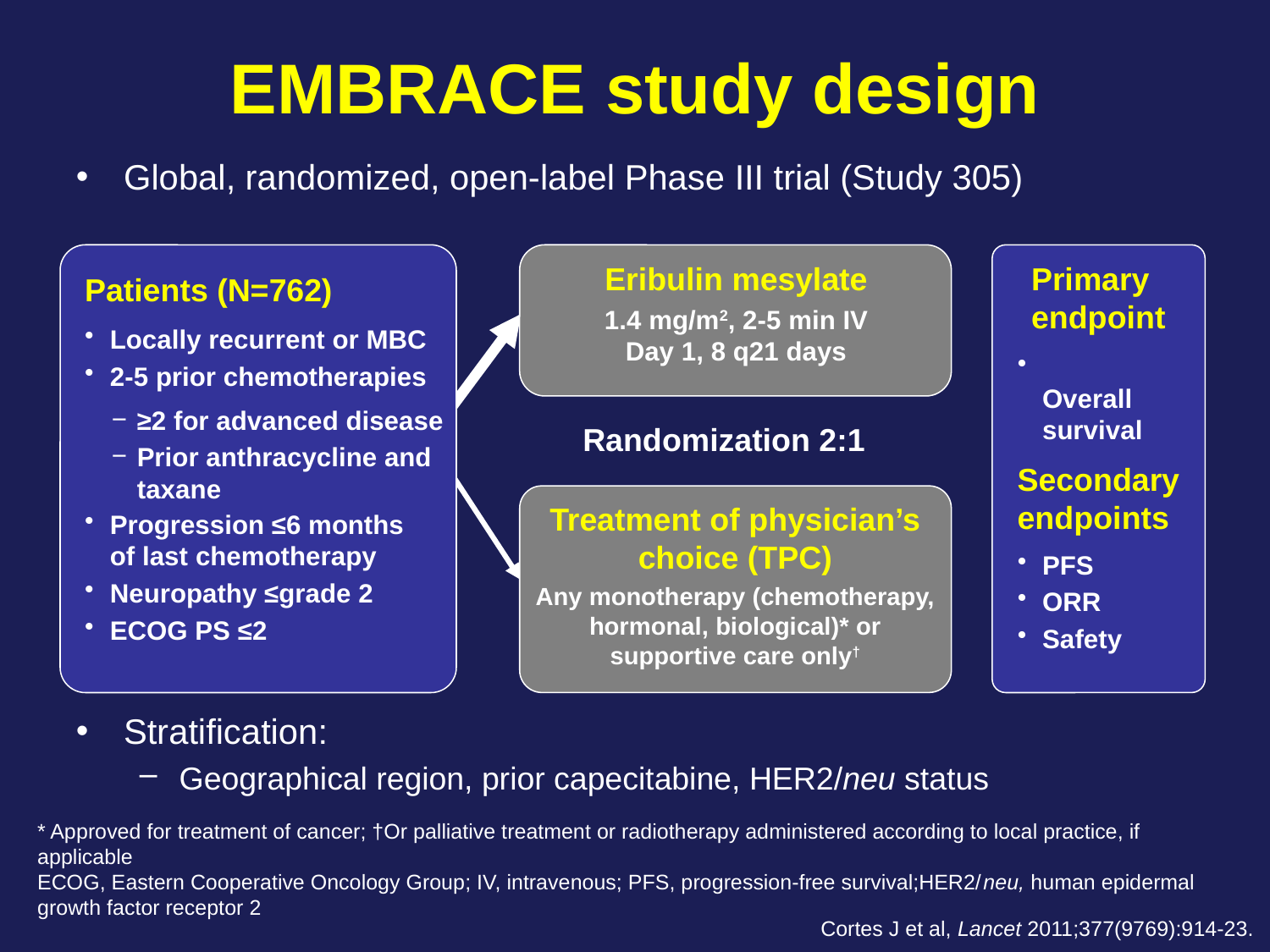

EMBRACE study design
Global, randomized, open-label Phase III trial (Study 305)

Eribulin mesylate
1.4 mg/m2, 2-5 min IV
Day 1, 8 q21 days
Primary endpoint
Patients (N=762)

Locally recurrent or MBC
2-5 prior chemotherapies

Progression ≤6 months of last chemotherapy
Neuropathy ≤grade 2
ECOG PS ≤2
	Overall survival
≥2 for advanced disease
Prior anthracycline and taxane
Randomization 2:1

Secondary     endpoints

Treatment of physician’s choice (TPC)
Any monotherapy (chemotherapy, hormonal, biological)* or supportive care only†
PFS
ORR
Safety
Stratification:
Geographical region, prior capecitabine, HER2/neu status
* Approved for treatment of cancer; †Or palliative treatment or radiotherapy administered according to local practice, if applicable
ECOG, Eastern Cooperative Oncology Group; IV, intravenous; PFS, progression-free survival;HER2/neu, human epidermal growth factor receptor 2

Cortes J et al, Lancet 2011;377(9769):914-23.